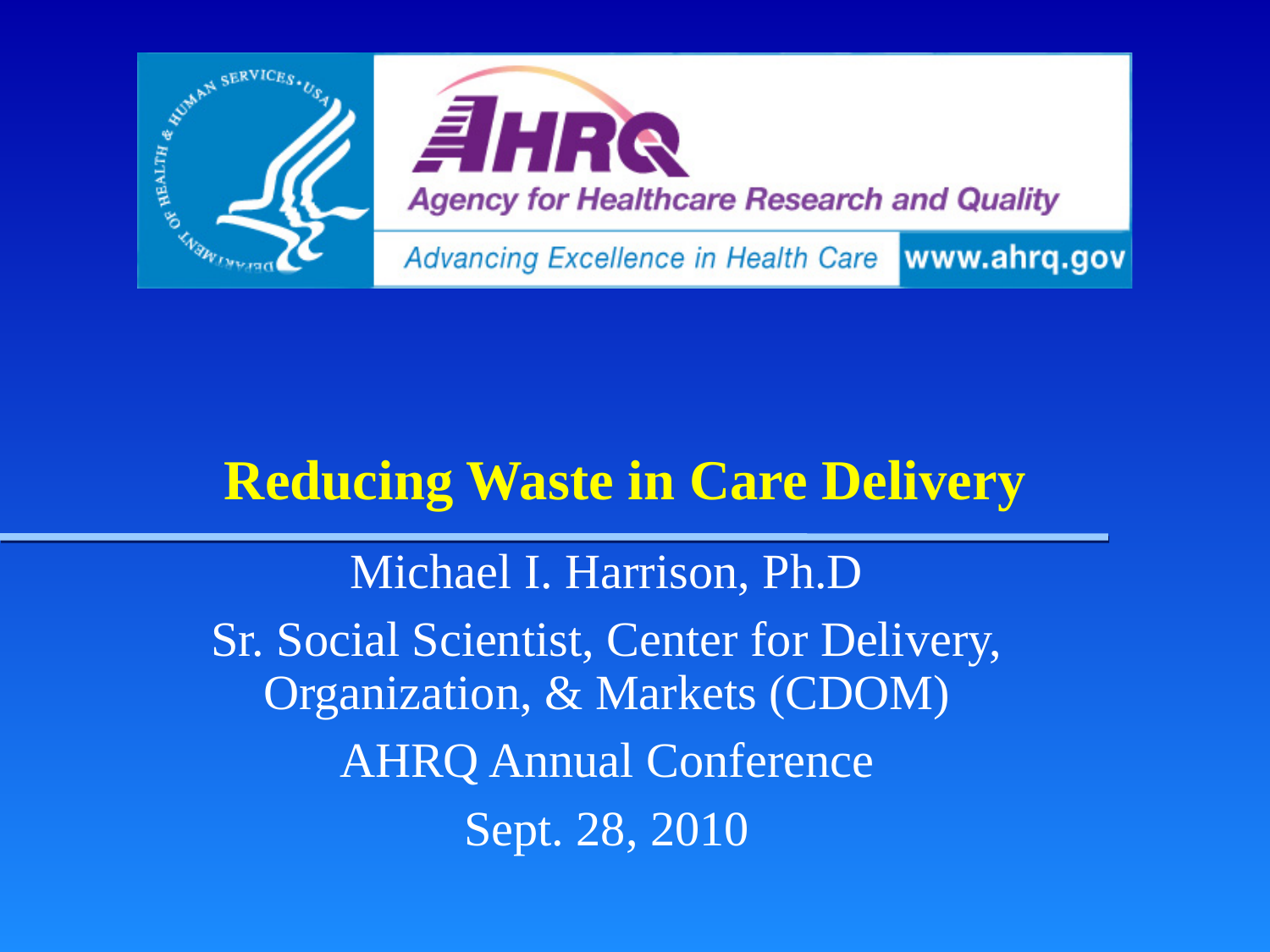

# Reducing Waste in Care Delivery
Michael I. Harrison, Ph.D
Sr. Social Scientist, Center for Delivery, Organization, & Markets (CDOM)
AHRQ Annual Conference
Sept. 28, 2010